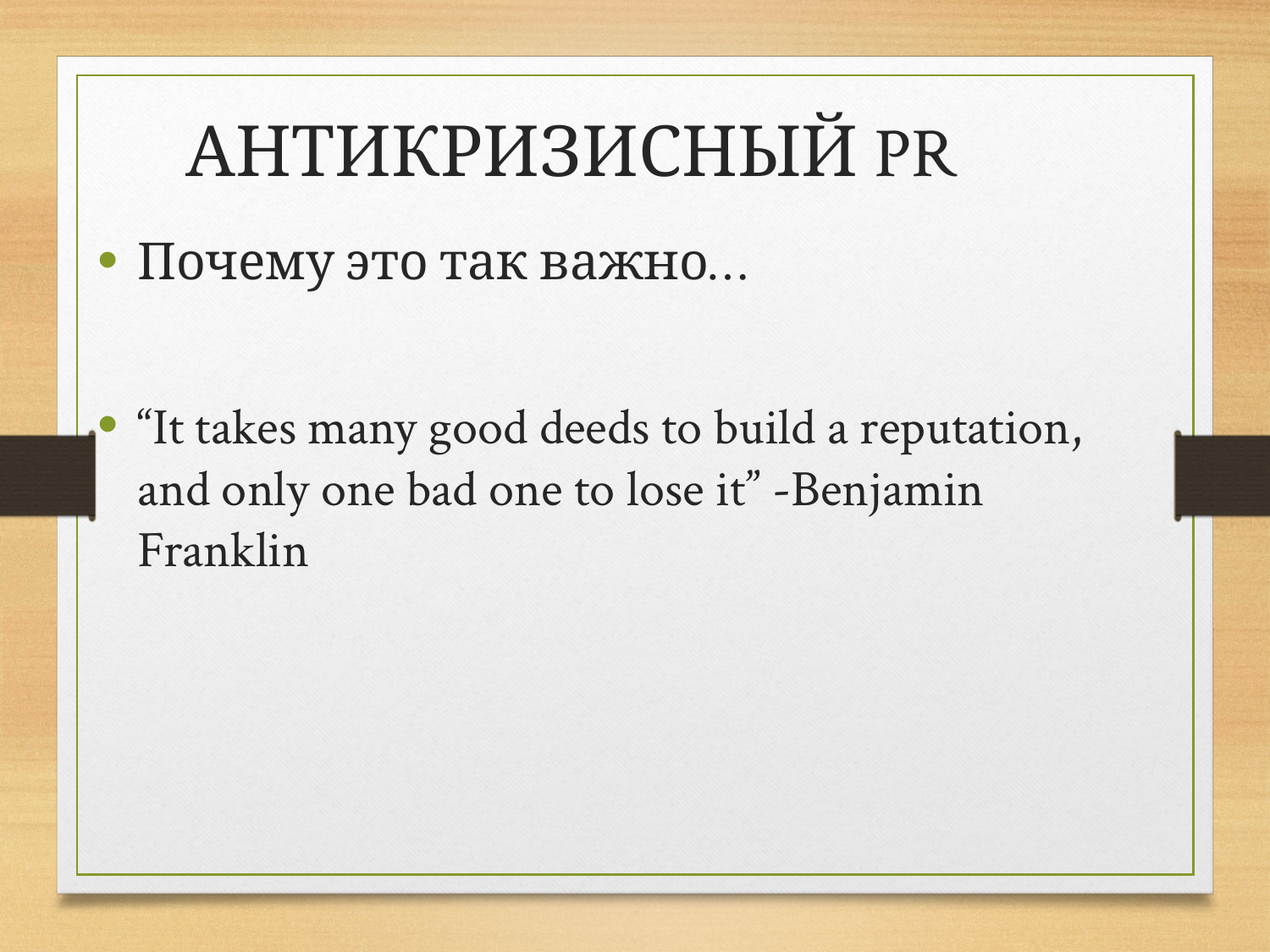

АНТИКРИЗИСНЫЙ PR
Почему это так важно…

“It takes many good deeds to build a reputation, and only one bad one to lose it” -Benjamin Franklin